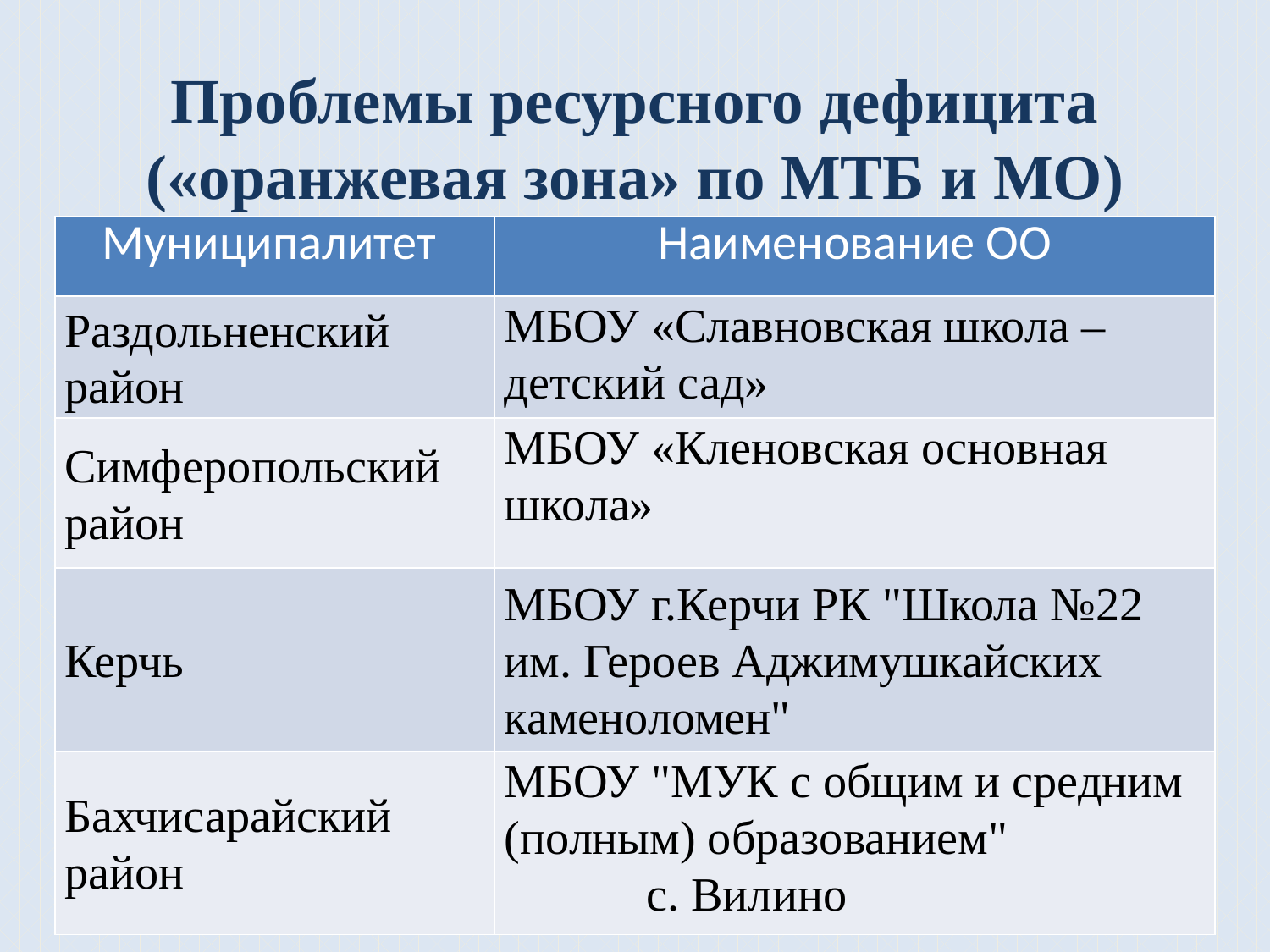

# Проблемы ресурсного дефицита («оранжевая зона» по МТБ и МО)
| Муниципалитет | Наименование ОО |
| --- | --- |
| Раздольненский район | МБОУ «Славновская школа – детский сад» |
| Симферопольский район | МБОУ «Кленовская основная школа» |
| Керчь | МБОУ г.Керчи РК "Школа №22 им. Героев Аджимушкайских каменоломен" |
| Бахчисарайский район | МБОУ "МУК с общим и средним (полным) образованием" с. Вилино |